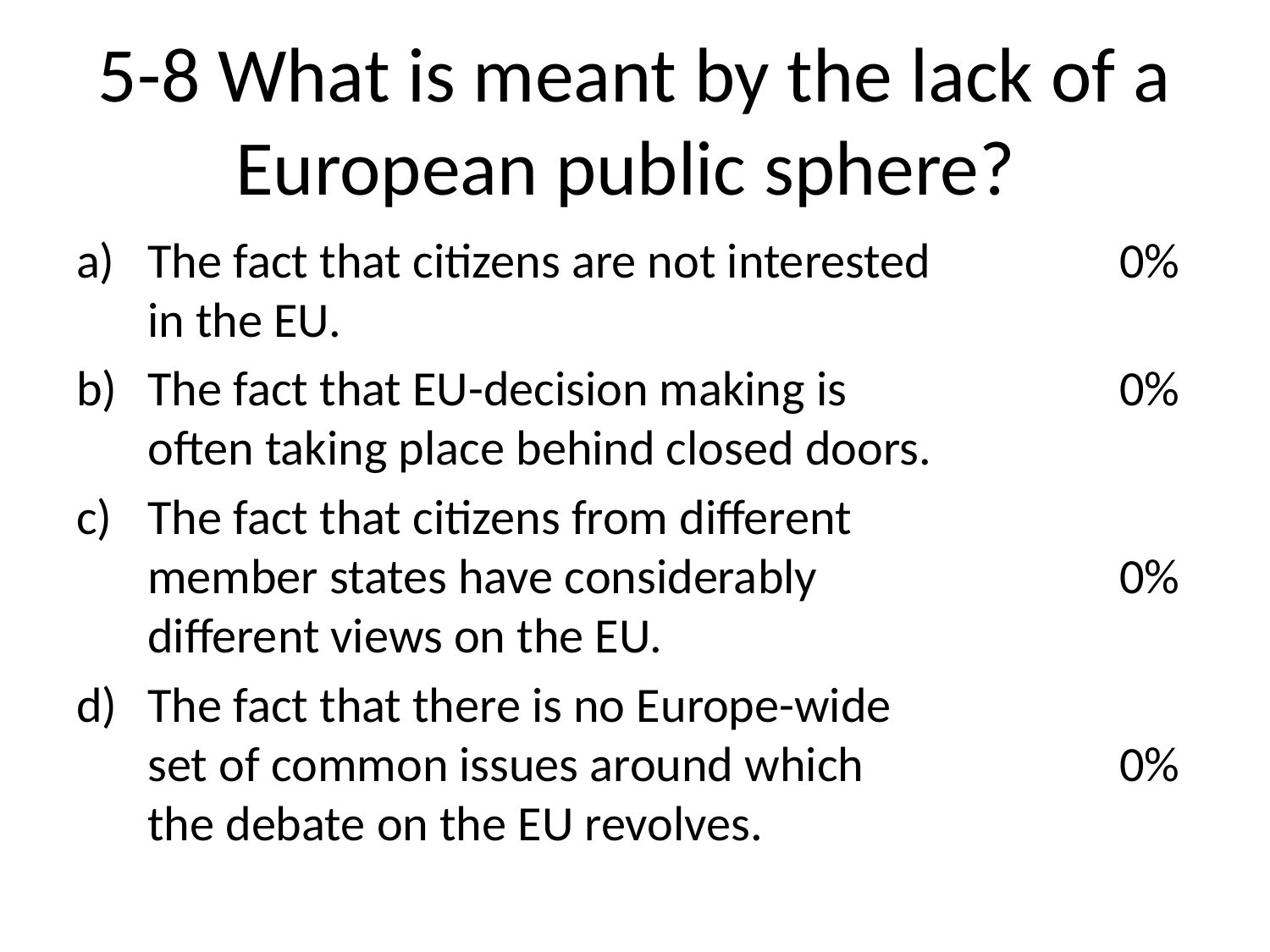

# 5-8 What is meant by the lack of a European public sphere?
The fact that citizens are not interested in the EU.
The fact that EU-decision making is often taking place behind closed doors.
The fact that citizens from different member states have considerably different views on the EU.
The fact that there is no Europe-wide set of common issues around which the debate on the EU revolves.
0%
0%
0%
0%